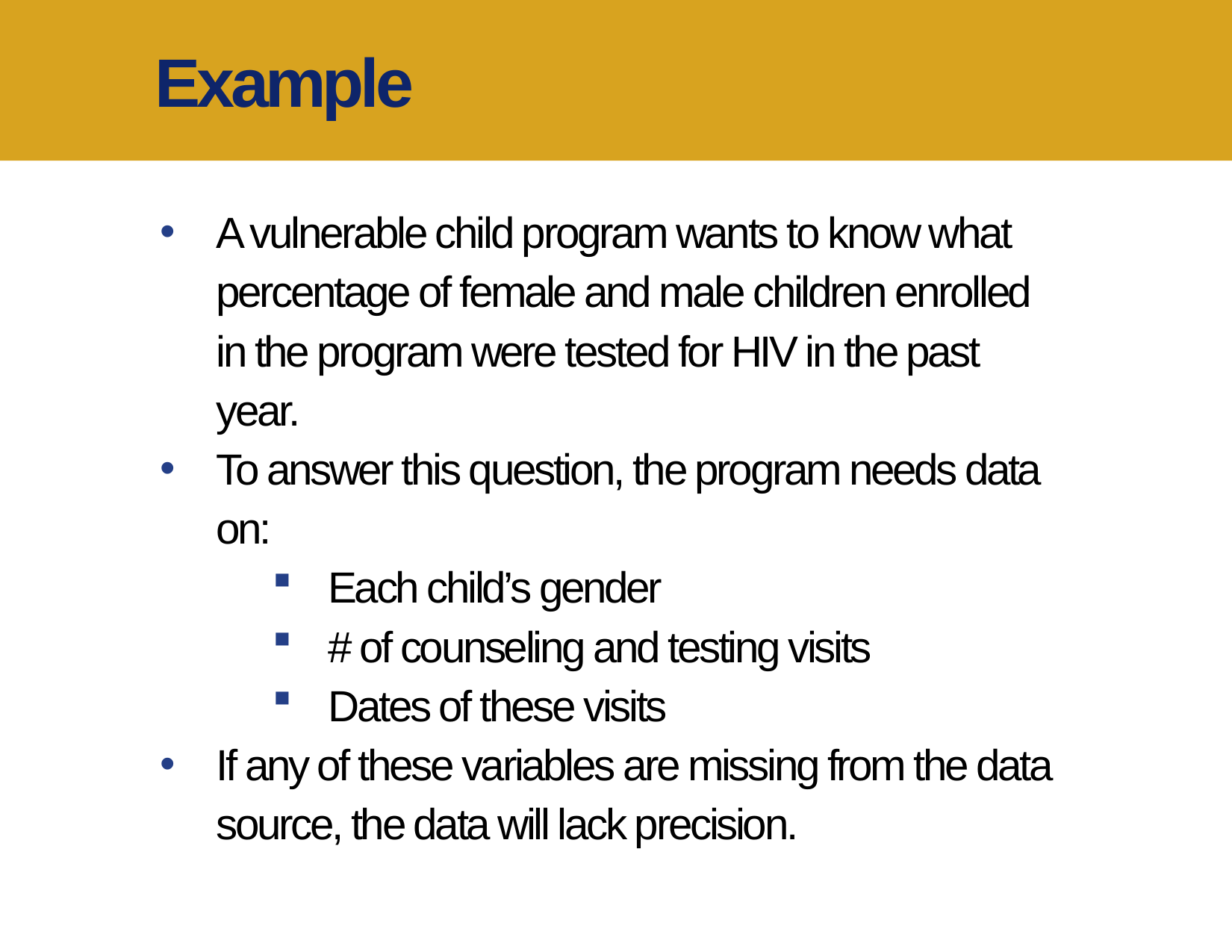

Example
A vulnerable child program wants to know what percentage of female and male children enrolled in the program were tested for HIV in the past year.
To answer this question, the program needs data on:
Each child’s gender
# of counseling and testing visits
Dates of these visits
If any of these variables are missing from the data source, the data will lack precision.